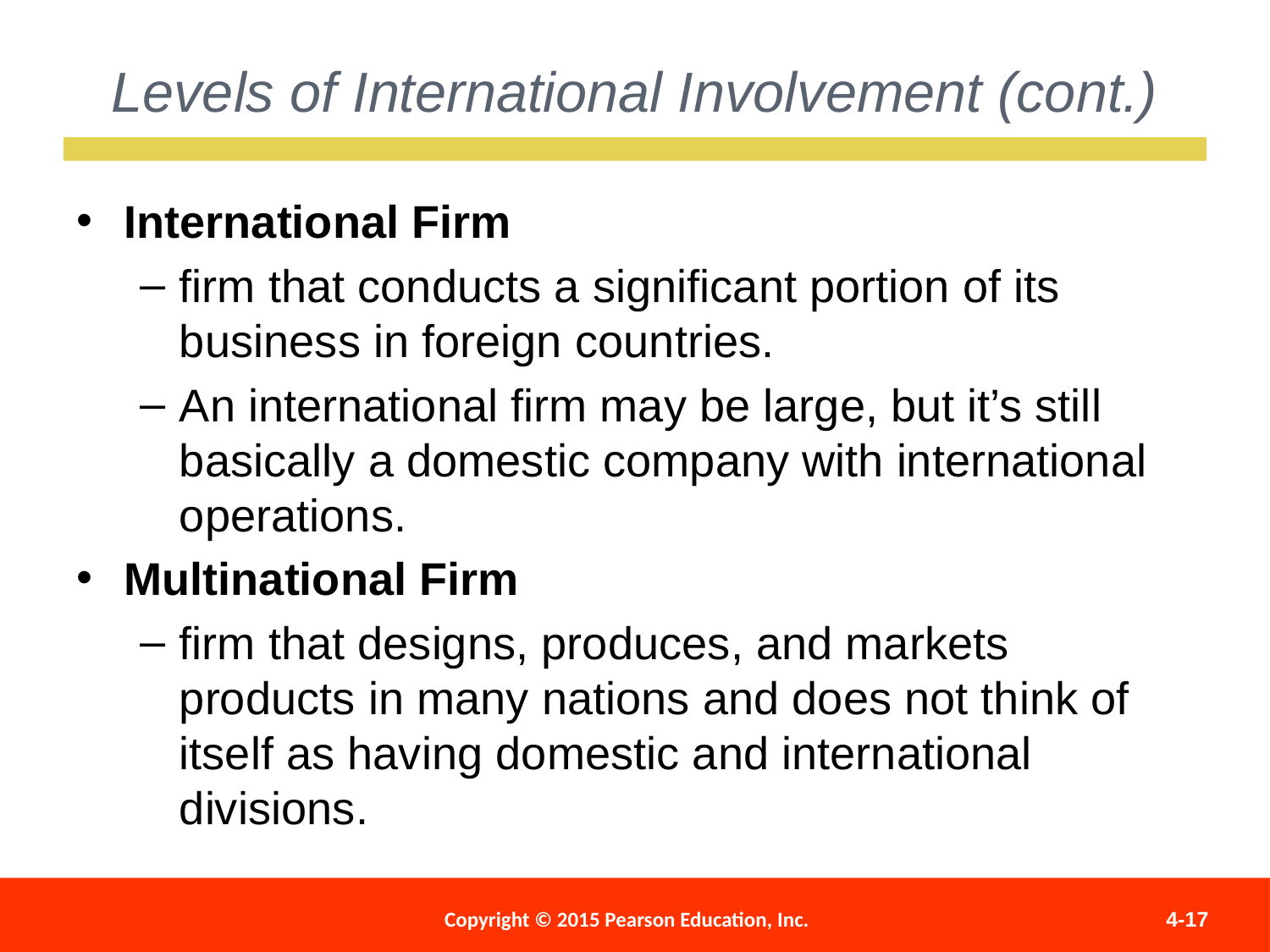

Levels of International Involvement (cont.)
International Firm
firm that conducts a significant portion of its business in foreign countries.
An international firm may be large, but it’s still basically a domestic company with international operations.
Multinational Firm
firm that designs, produces, and markets products in many nations and does not think of itself as having domestic and international divisions.